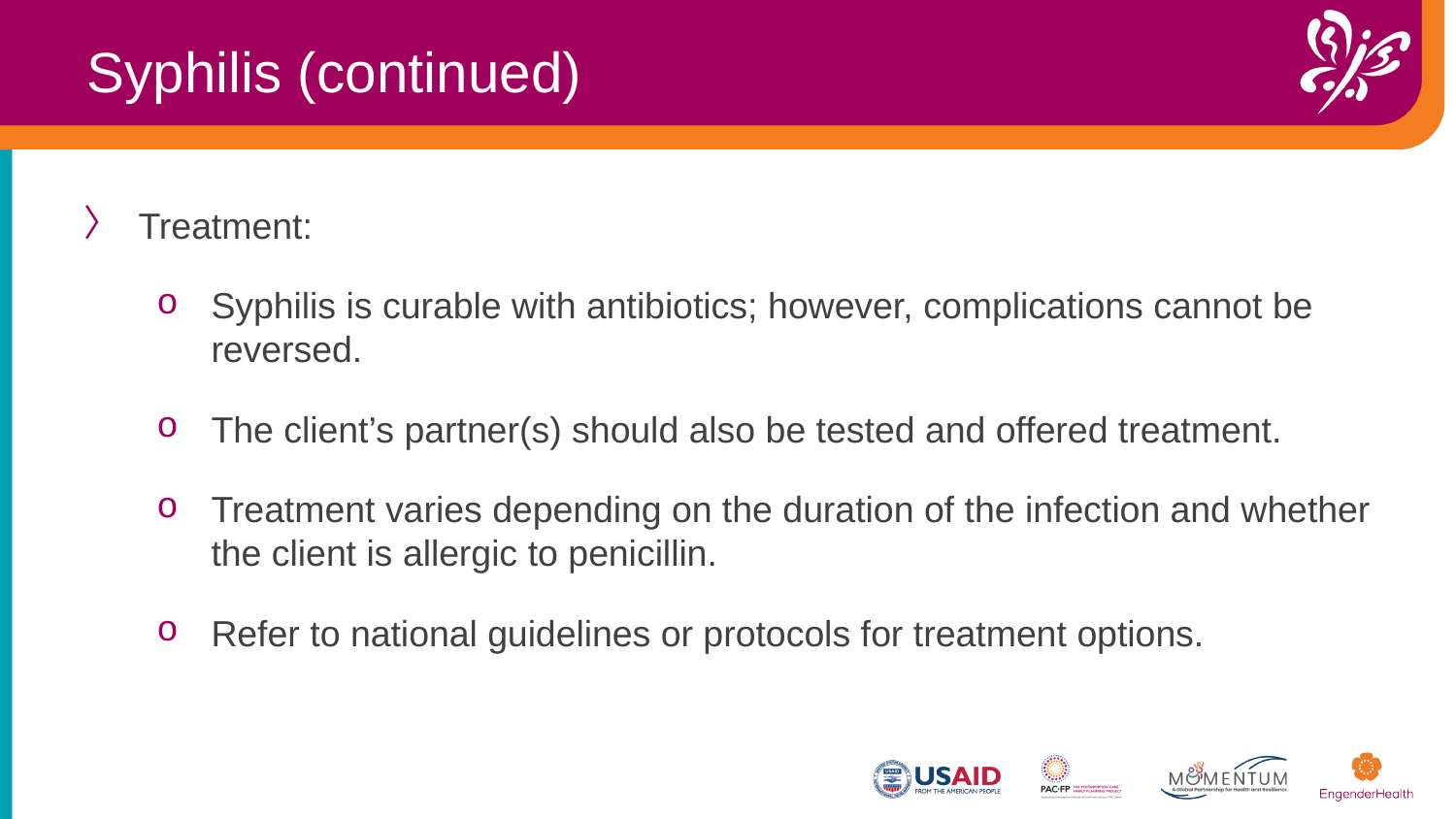

Syphilis (continued)
Treatment:
Syphilis is curable with antibiotics; however, complications cannot be reversed.
The client’s partner(s) should also be tested and offered treatment.
Treatment varies depending on the duration of the infection and whether the client is allergic to penicillin.  ​
Refer to national guidelines or protocols for treatment options.